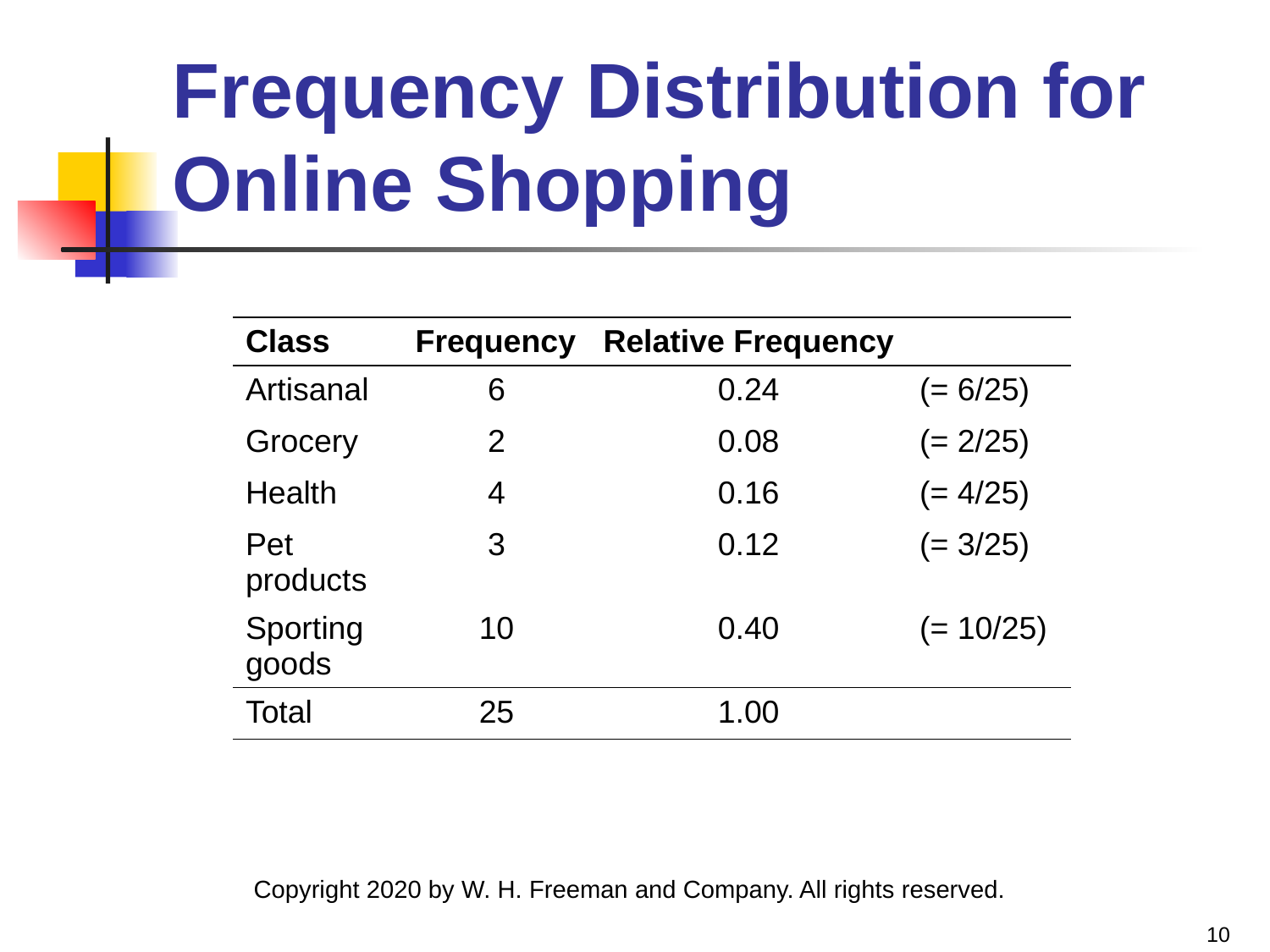

# Frequency Distribution for Online Shopping
| Class | Frequency | Relative Frequency |  |
| --- | --- | --- | --- |
| Artisanal | 6 | 0.24 | (= 6/25) |
| Grocery | 2 | 0.08 | (= 2/25) |
| Health | 4 | 0.16 | (= 4/25) |
| Pet products | 3 | 0.12 | (= 3/25) |
| Sporting goods | 10 | 0.40 | (= 10/25) |
| Total | 25 | 1.00 |  |